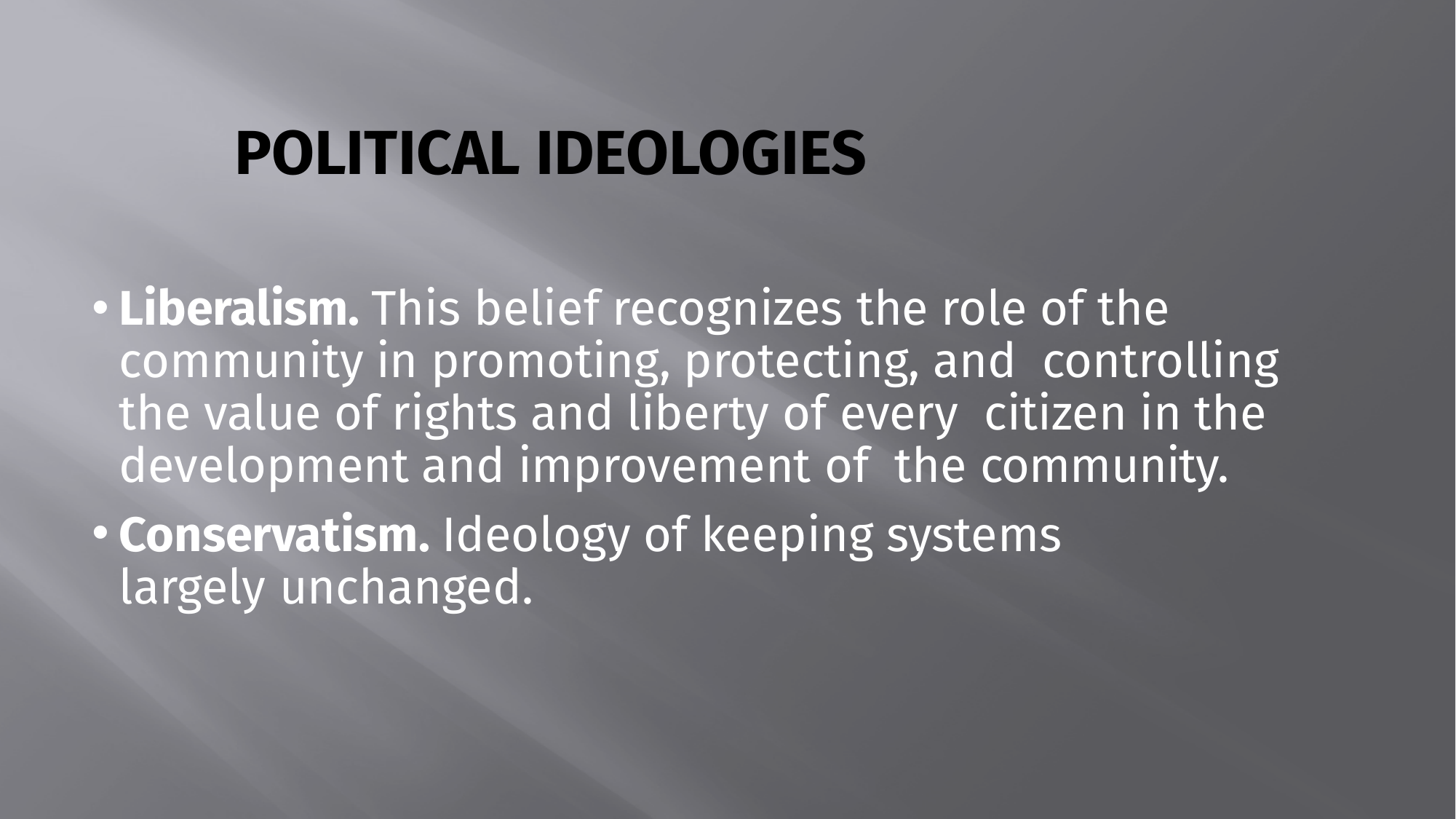

# POLITICAL IDEOLOGIES
Liberalism. This belief recognizes the role of the  community in promoting, protecting, and  controlling the value of rights and liberty of every  citizen in the development and improvement of  the community.
Conservatism. Ideology of keeping systems  largely unchanged.